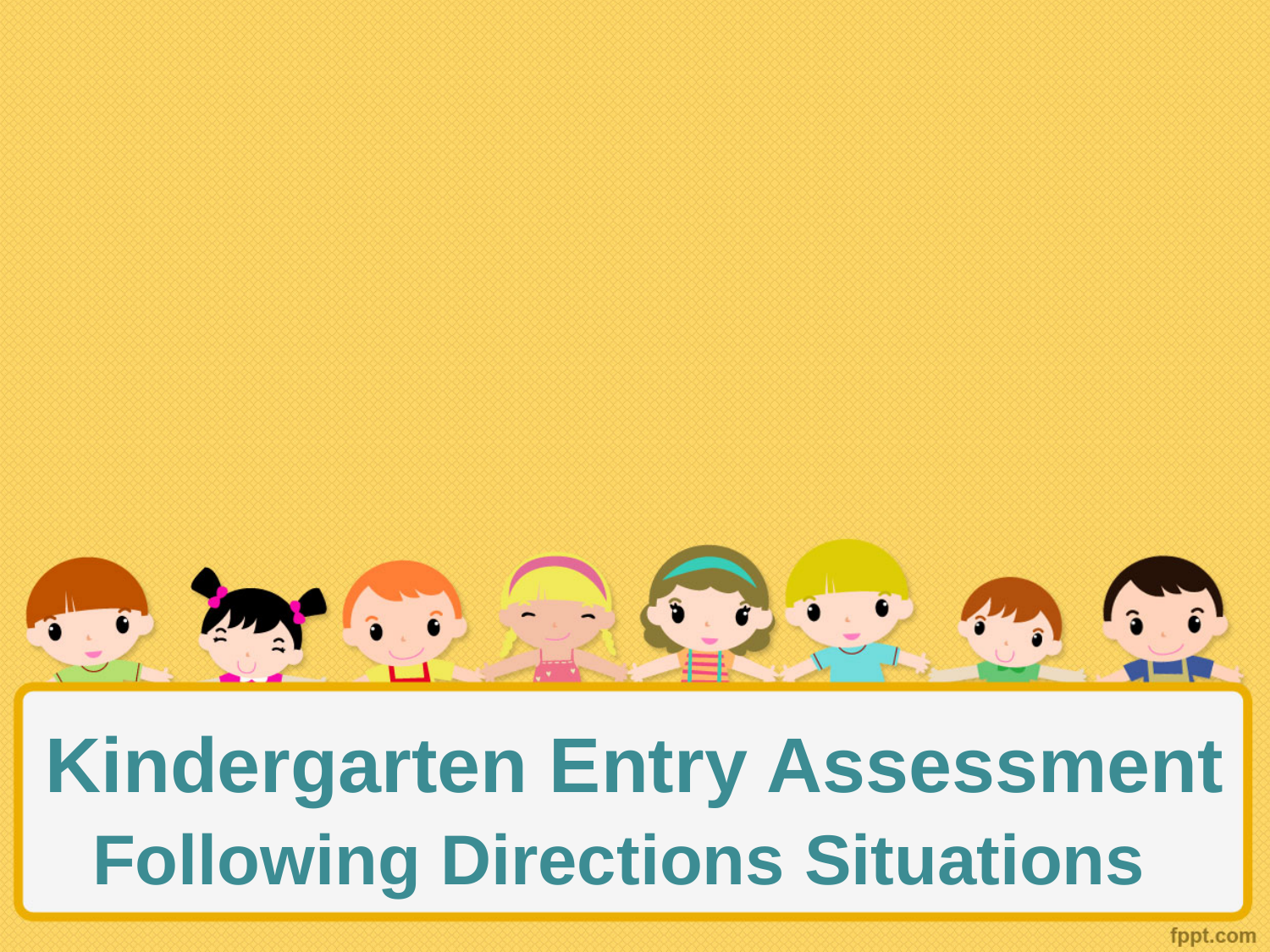

# Kindergarten Entry Assessment
Following Directions Situations